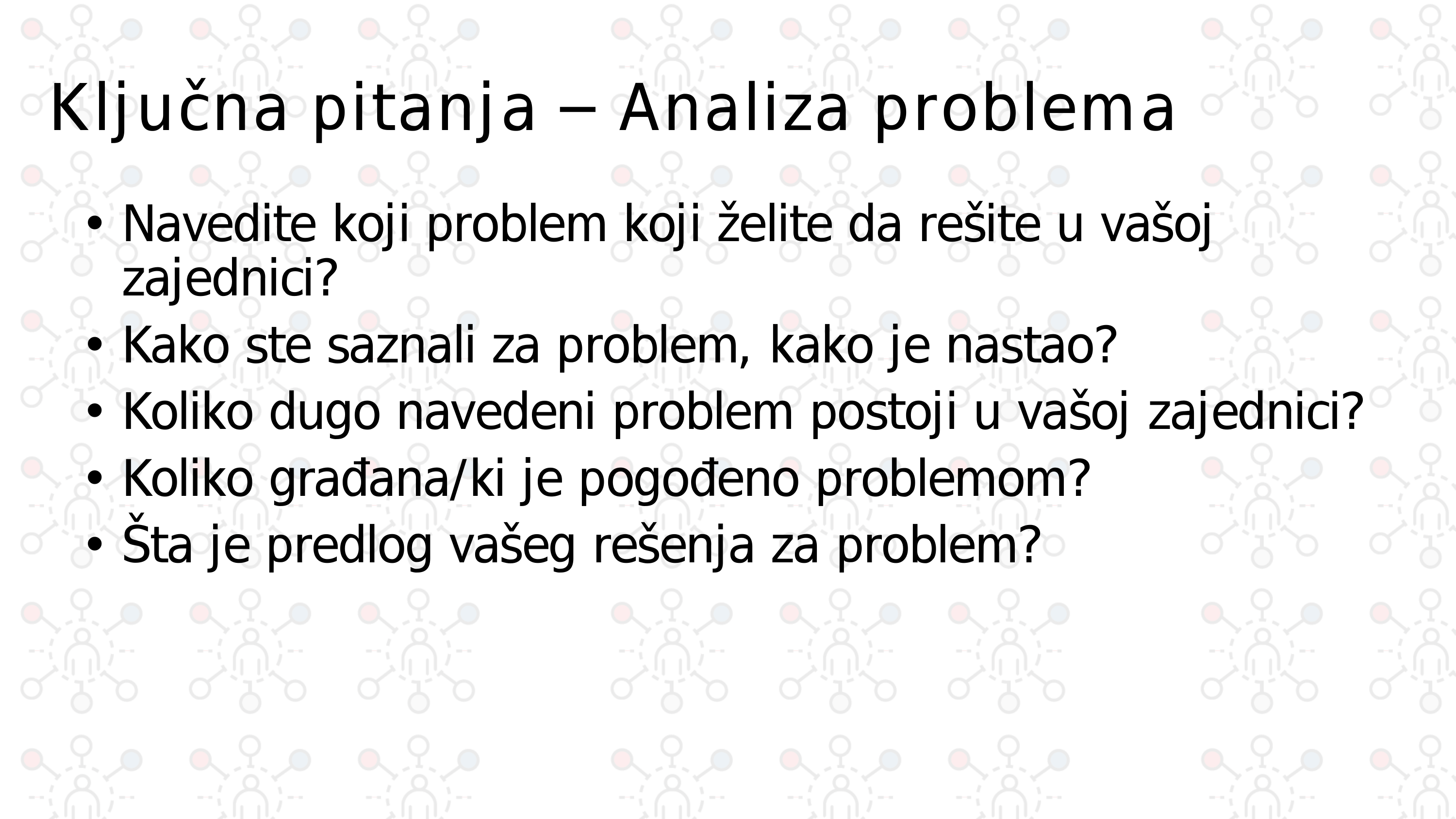

Navedite koji problem koji želite da rešite u vašoj zajednici?
Kako ste saznali za problem, kako je nastao?
Koliko dugo navedeni problem postoji u vašoj zajednici?
Koliko građana/ki je pogođeno problemom?
Šta je predlog vašeg rešenja za problem?
Ključna pitanja – Analiza problema